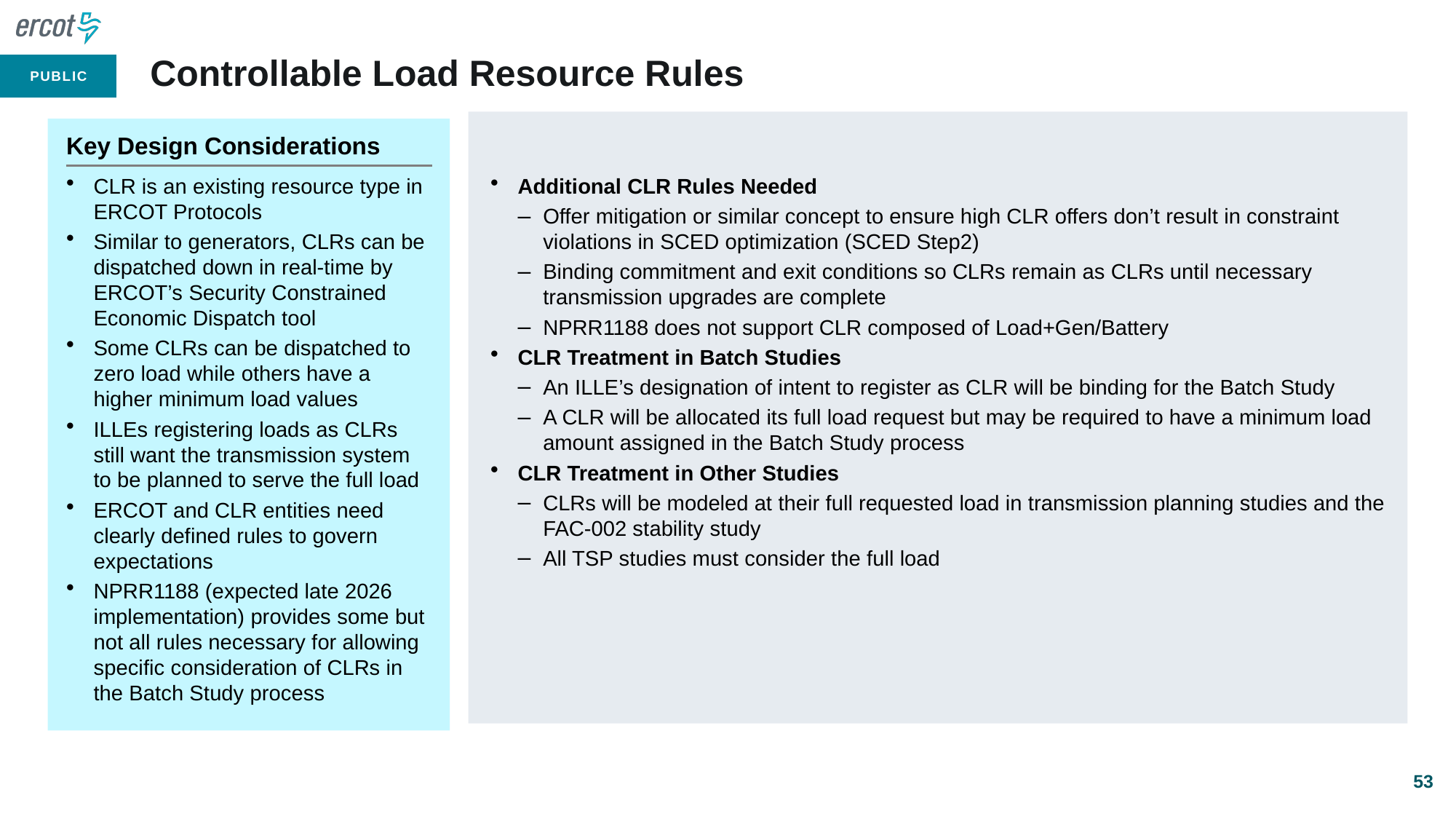

# Controllable Load Resource Rules

Key Design Considerations
CLR is an existing resource type in ERCOT Protocols
Similar to generators, CLRs can be dispatched down in real-time by ERCOT’s Security Constrained Economic Dispatch tool
Some CLRs can be dispatched to zero load while others have a higher minimum load values
ILLEs registering loads as CLRs still want the transmission system to be planned to serve the full load
ERCOT and CLR entities need clearly defined rules to govern expectations
NPRR1188 (expected late 2026 implementation) provides some but not all rules necessary for allowing specific consideration of CLRs in the Batch Study process
Additional CLR Rules Needed
Offer mitigation or similar concept to ensure high CLR offers don’t result in constraint violations in SCED optimization (SCED Step2)
Binding commitment and exit conditions so CLRs remain as CLRs until necessary transmission upgrades are complete
NPRR1188 does not support CLR composed of Load+Gen/Battery
CLR Treatment in Batch Studies
An ILLE’s designation of intent to register as CLR will be binding for the Batch Study
A CLR will be allocated its full load request but may be required to have a minimum load amount assigned in the Batch Study process
CLR Treatment in Other Studies
CLRs will be modeled at their full requested load in transmission planning studies and the FAC-002 stability study
All TSP studies must consider the full load
53